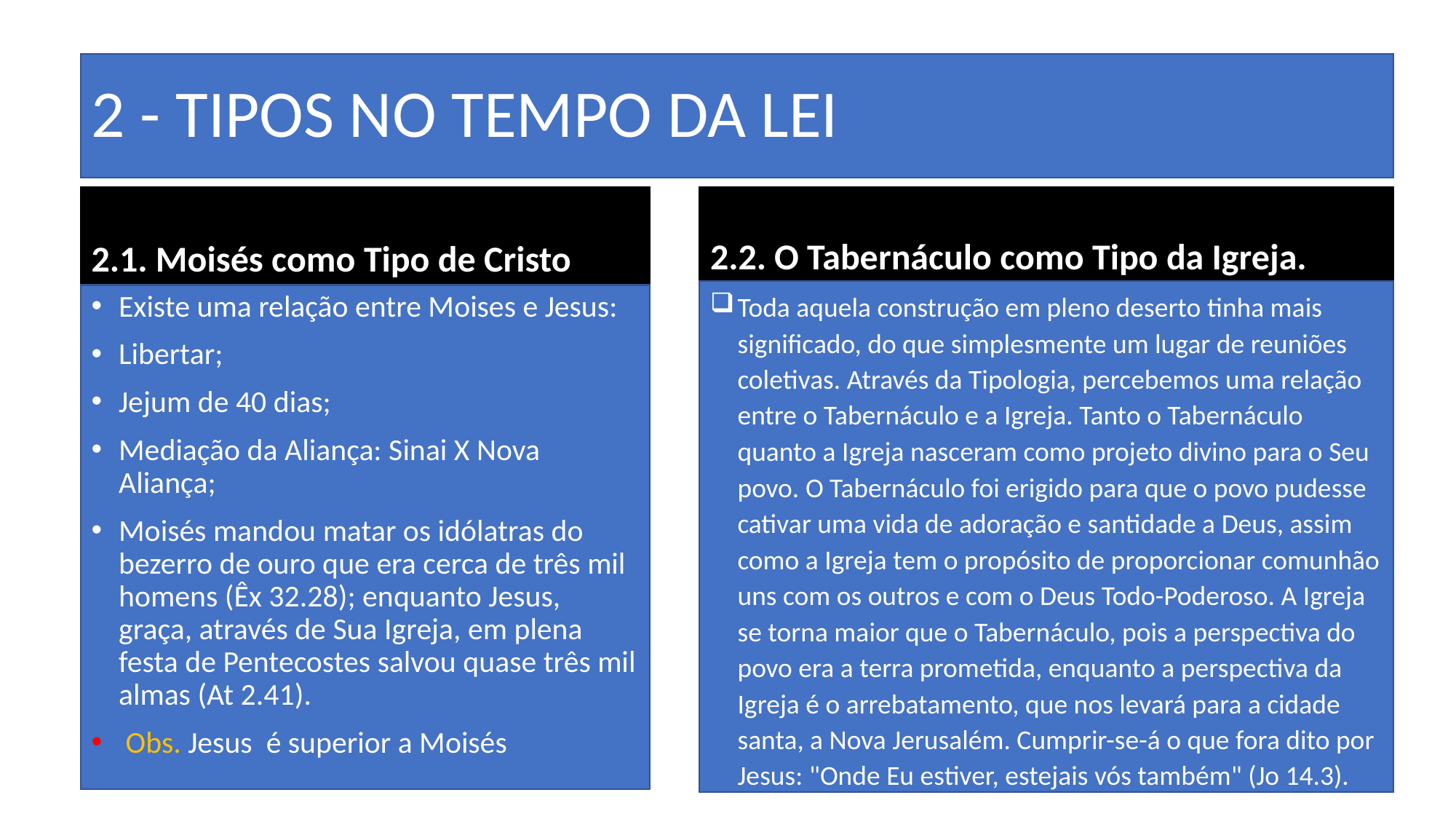

# 2 - TIPOS NO TEMPO DA LEI
2.1. Moisés como Tipo de Cristo
2.2. O Tabernáculo como Tipo da Igreja.
Toda aquela construção em pleno deserto tinha mais significado, do que simplesmente um lugar de reuniões coletivas. Através da Tipologia, percebemos uma relação entre o Tabernáculo e a Igreja. Tanto o Tabernáculo quanto a Igreja nasceram como projeto divino para o Seu povo. O Tabernáculo foi erigido para que o povo pudesse cativar uma vida de adoração e santidade a Deus, assim como a Igreja tem o propósito de proporcionar comunhão uns com os outros e com o Deus Todo-Poderoso. A Igreja se torna maior que o Tabernáculo, pois a perspectiva do povo era a terra prometida, enquanto a perspectiva da Igreja é o arrebatamento, que nos levará para a cidade santa, a Nova Jerusalém. Cumprir-se-á o que fora dito por Jesus: "Onde Eu estiver, estejais vós também" (Jo 14.3).
Existe uma relação entre Moises e Jesus:
Libertar;
Jejum de 40 dias;
Mediação da Aliança: Sinai X Nova Aliança;
Moisés mandou matar os idólatras do bezerro de ouro que era cerca de três mil homens (Êx 32.28); enquanto Jesus, graça, através de Sua Igreja, em plena festa de Pentecostes salvou quase três mil almas (At 2.41).
 Obs. Jesus  é superior a Moisés